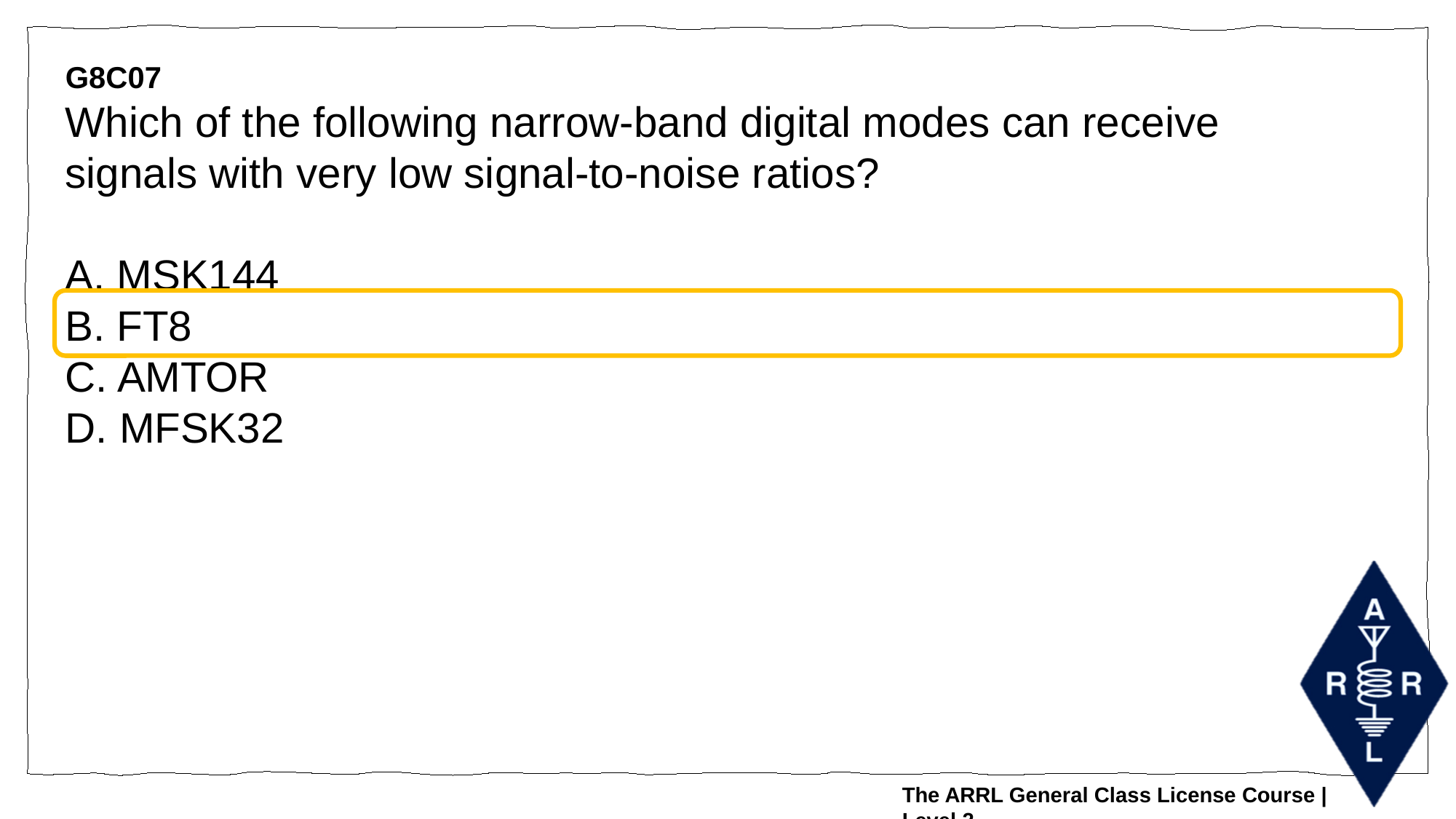

G8C07
Which of the following narrow-band digital modes can receive signals with very low signal-to-noise ratios?

A. MSK144
B. FT8
C. AMTOR
D. MFSK32